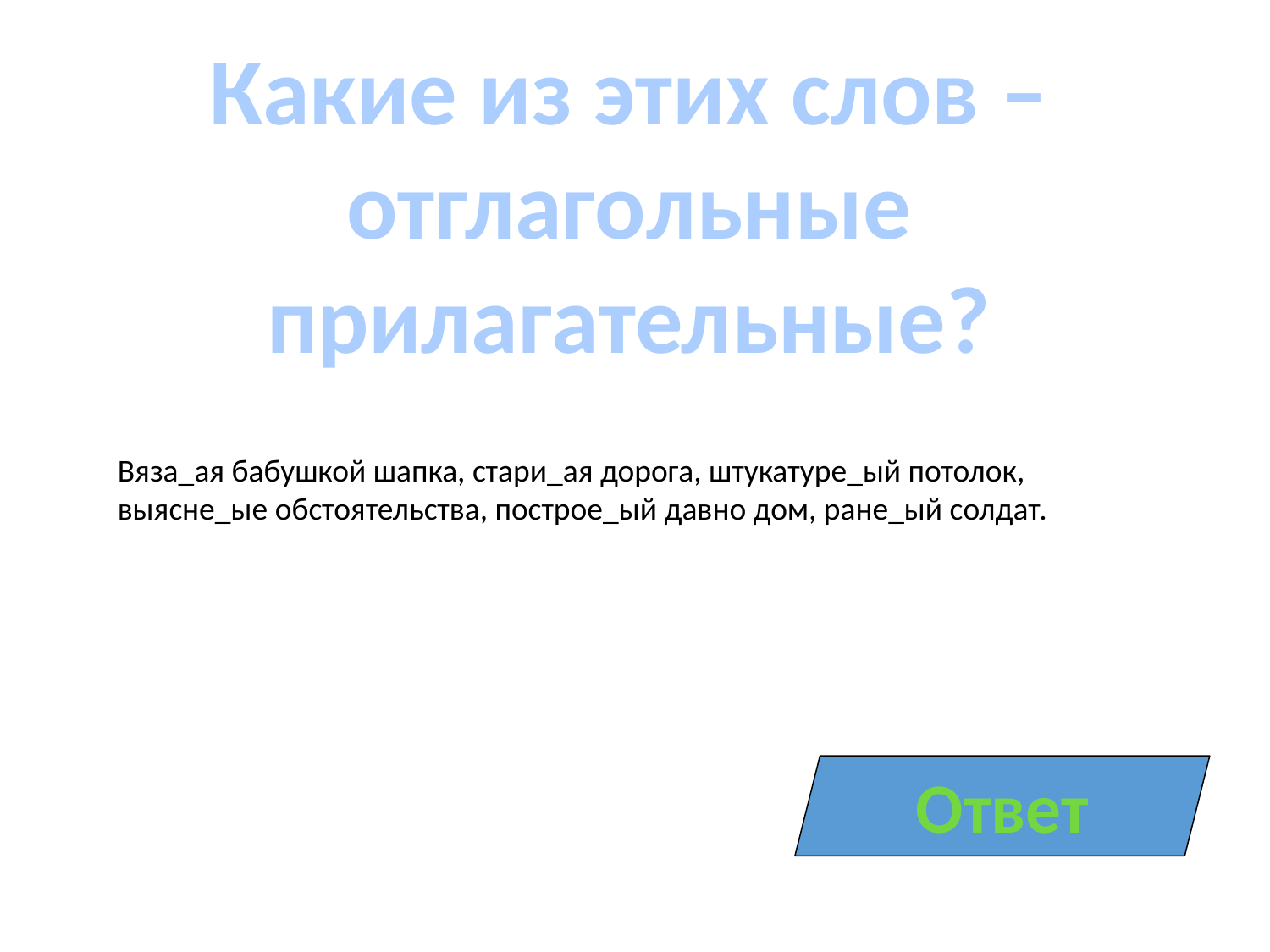

Какие из этих слов – отглагольные прилагательные?
Вяза_ая бабушкой шапка, стари_ая дорога, штукатуре_ый потолок, выясне_ые обстоятельства, построе_ый давно дом, ране_ый солдат.

Ответ